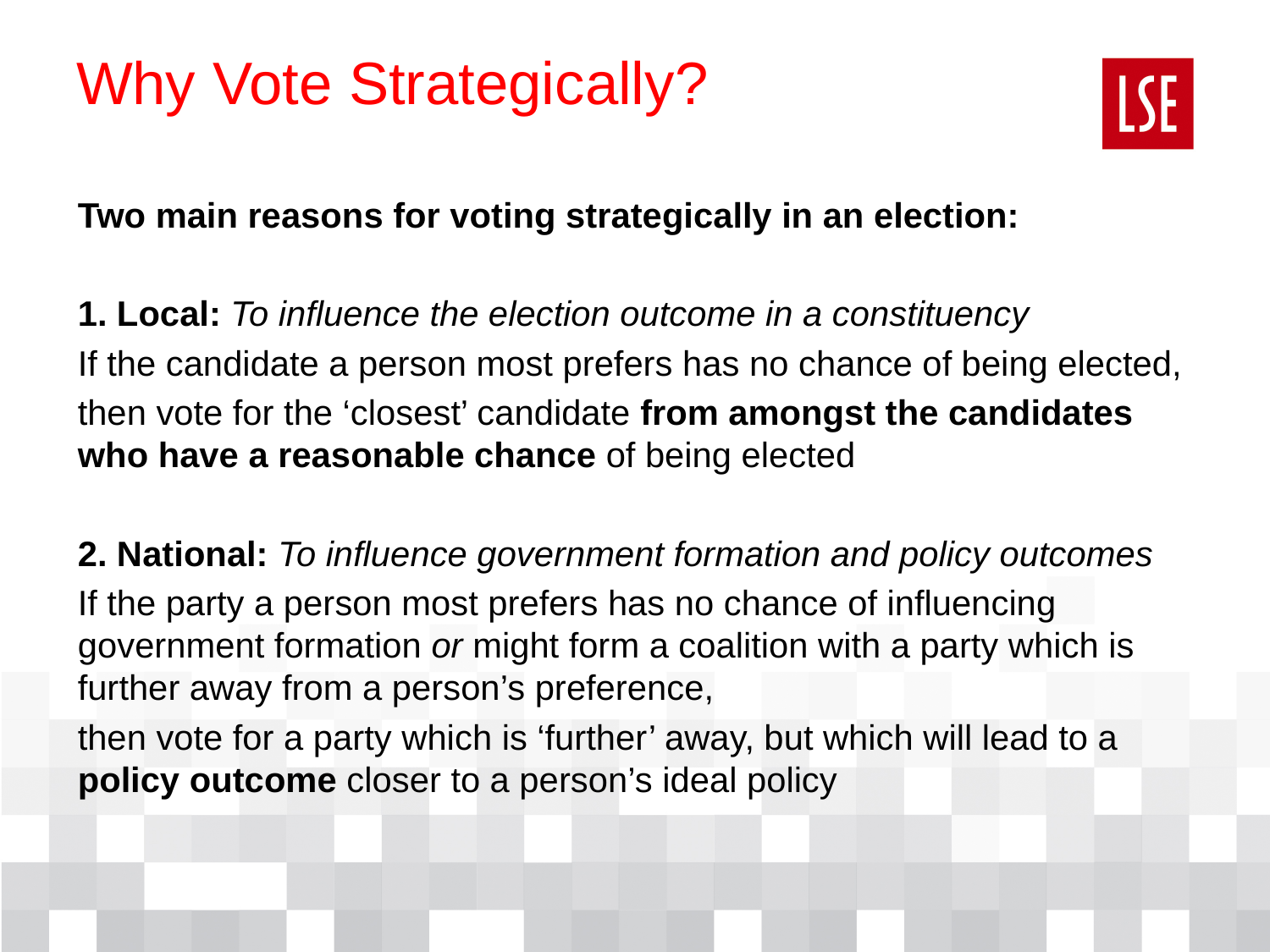

Why Vote Strategically?
Two main reasons for voting strategically in an election:

1. Local: To influence the election outcome in a constituency
If the candidate a person most prefers has no chance of being elected,
then vote for the ‘closest’ candidate from amongst the candidates who have a reasonable chance of being elected

2. National: To influence government formation and policy outcomes
If the party a person most prefers has no chance of influencing government formation or might form a coalition with a party which is further away from a person’s preference,
then vote for a party which is ‘further’ away, but which will lead to a policy outcome closer to a person’s ideal policy